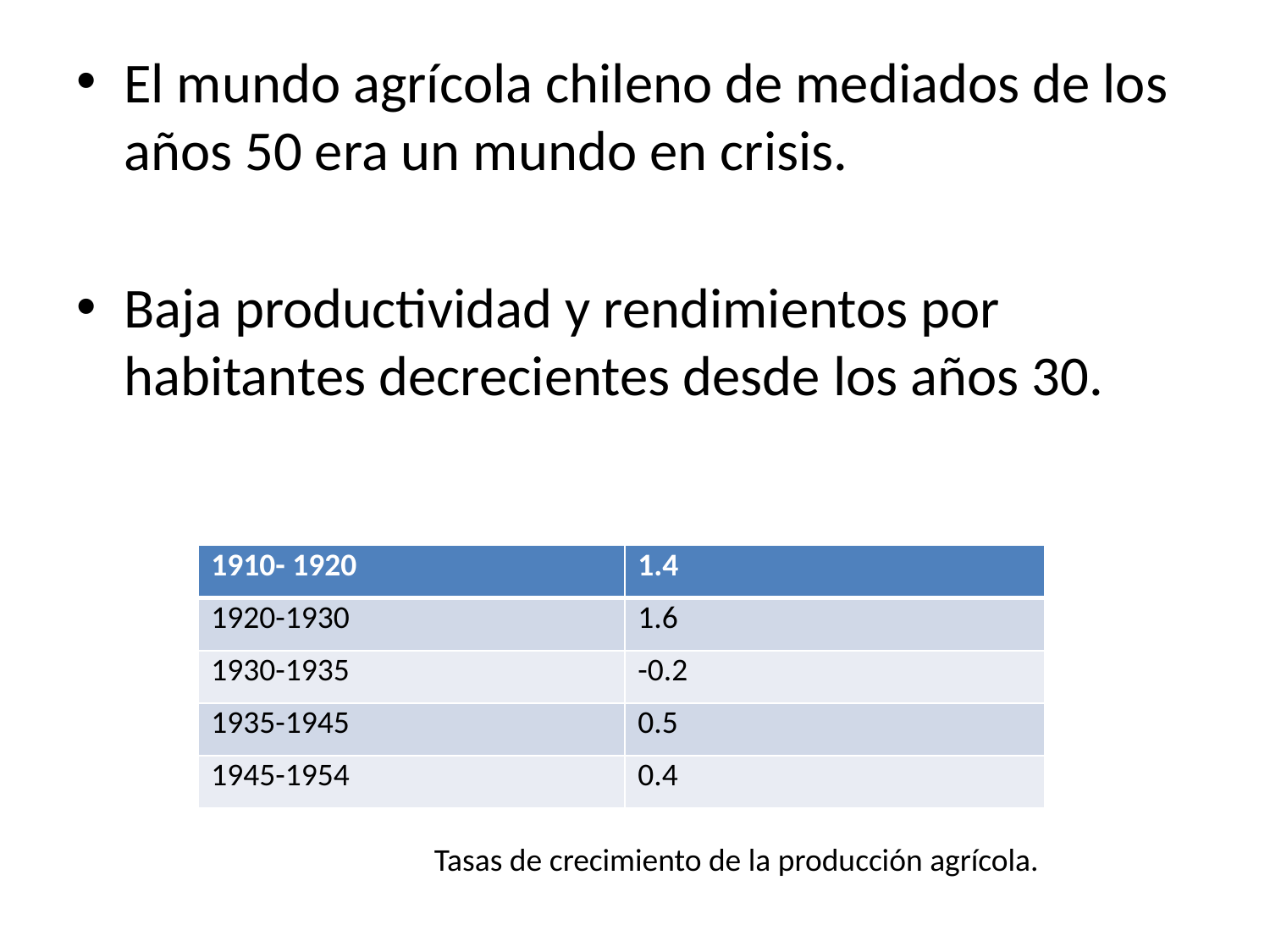

El mundo agrícola chileno de mediados de los años 50 era un mundo en crisis.

Baja productividad y rendimientos por habitantes decrecientes desde los años 30.
| 1910- 1920 | 1.4 |
| --- | --- |
| 1920-1930 | 1.6 |
| 1930-1935 | -0.2 |
| 1935-1945 | 0.5 |
| 1945-1954 | 0.4 |
Tasas de crecimiento de la producción agrícola.